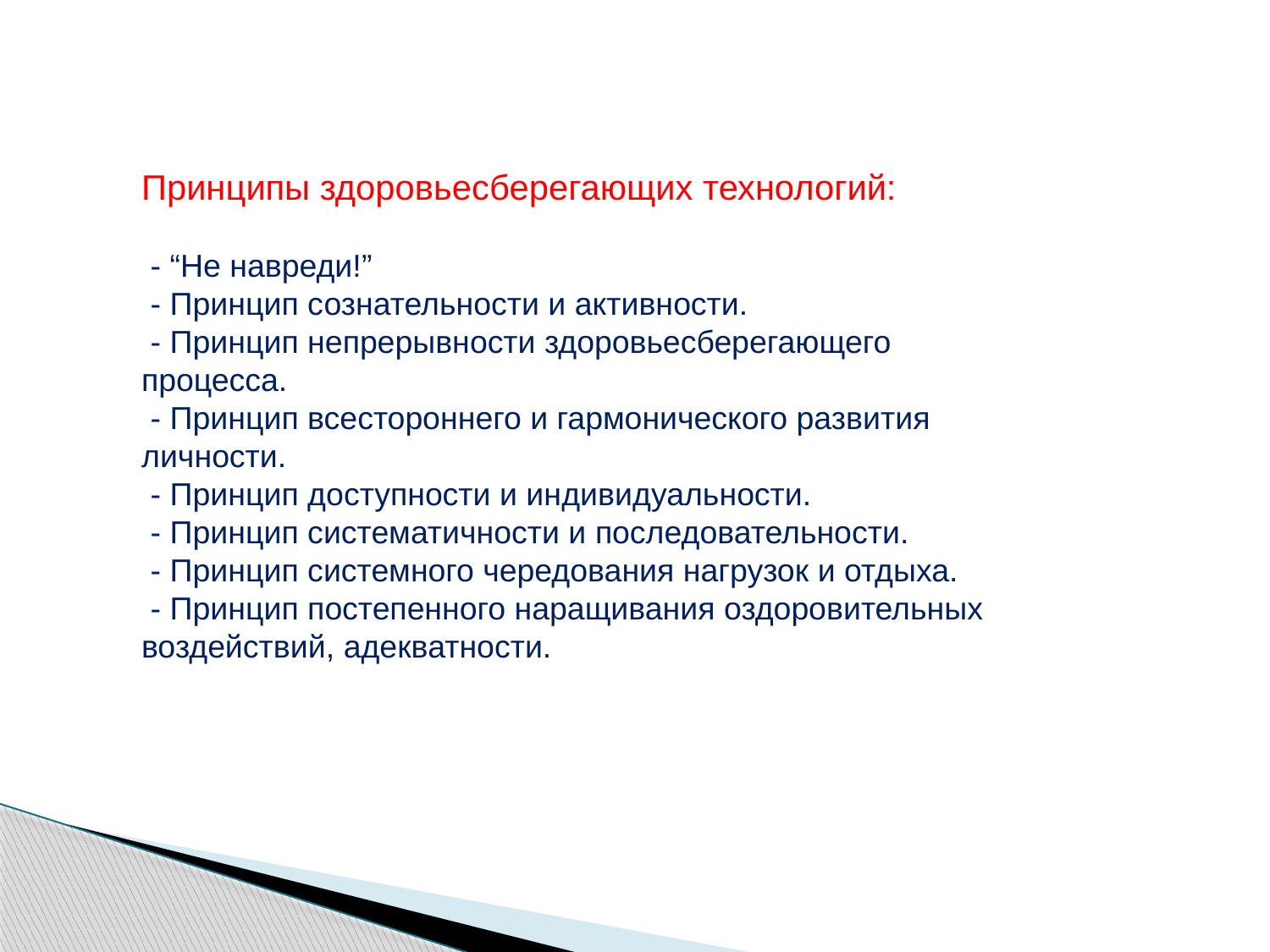

Принципы здоровьесберегающих технологий:

 - “Не навреди!”
 - Принцип сознательности и активности.
 - Принцип непрерывности здоровьесберегающего процесса.
 - Принцип всестороннего и гармонического развития личности.
 - Принцип доступности и индивидуальности.
 - Принцип систематичности и последовательности.
 - Принцип системного чередования нагрузок и отдыха.
 - Принцип постепенного наращивания оздоровительных воздействий, адекватности.